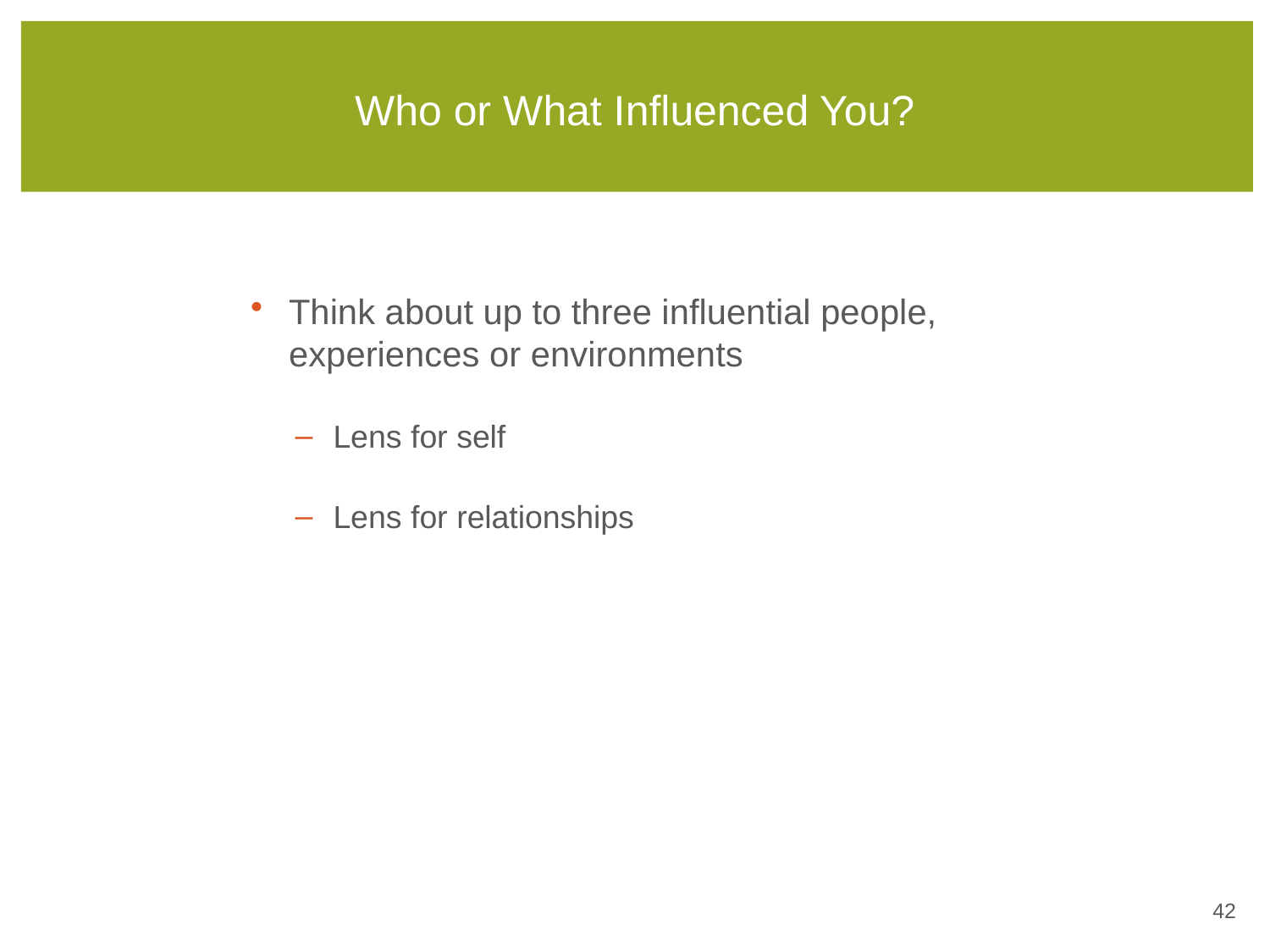

# Who or What Influenced You?
Think about up to three influential people, experiences or environments
Lens for self
Lens for relationships
42